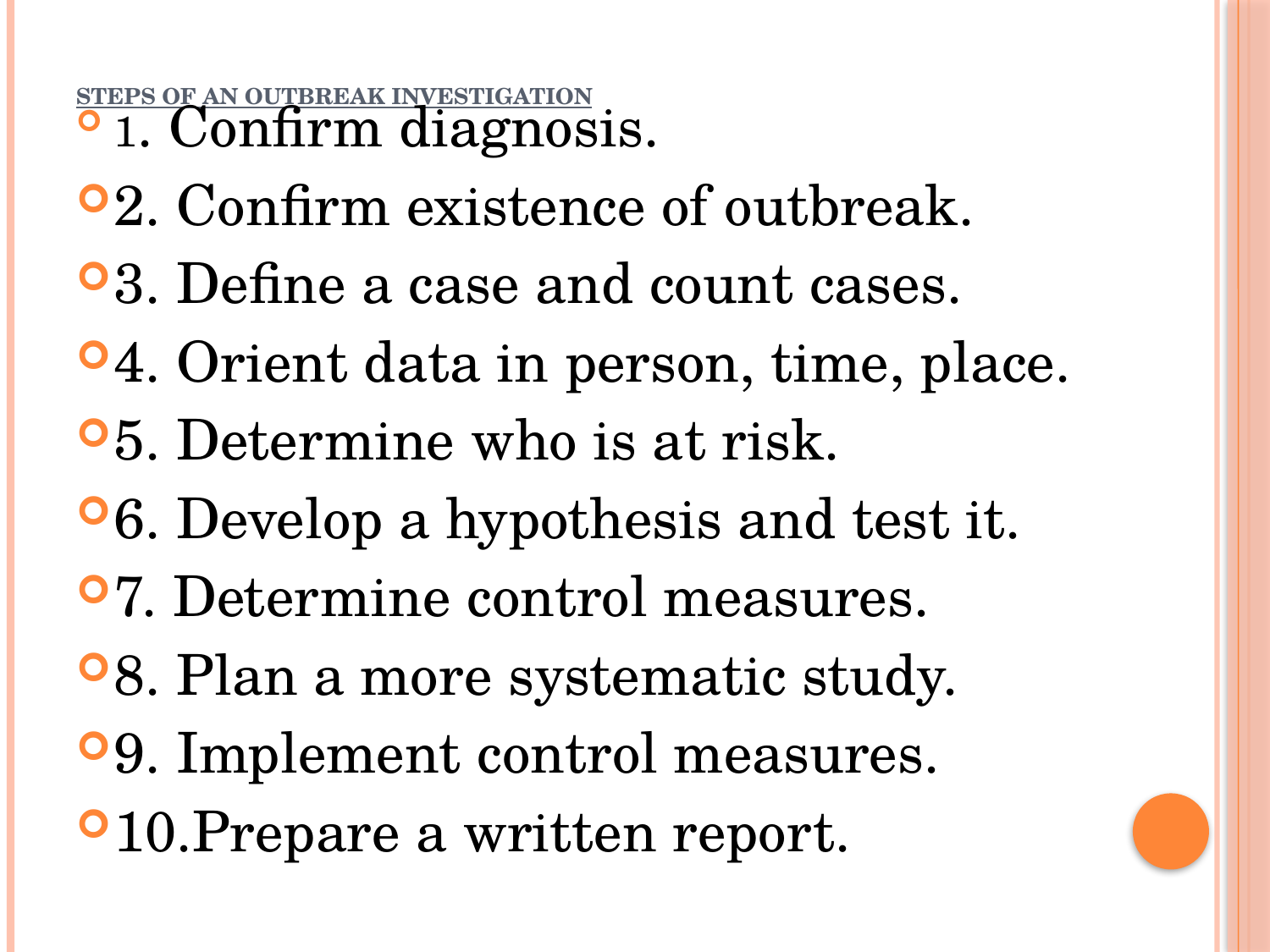

# Steps of an Outbreak Investigation
1. Confirm diagnosis.
2. Confirm existence of outbreak.
3. Define a case and count cases.
4. Orient data in person, time, place.
5. Determine who is at risk.
6. Develop a hypothesis and test it.
7. Determine control measures.
8. Plan a more systematic study.
9. Implement control measures.
10.Prepare a written report.